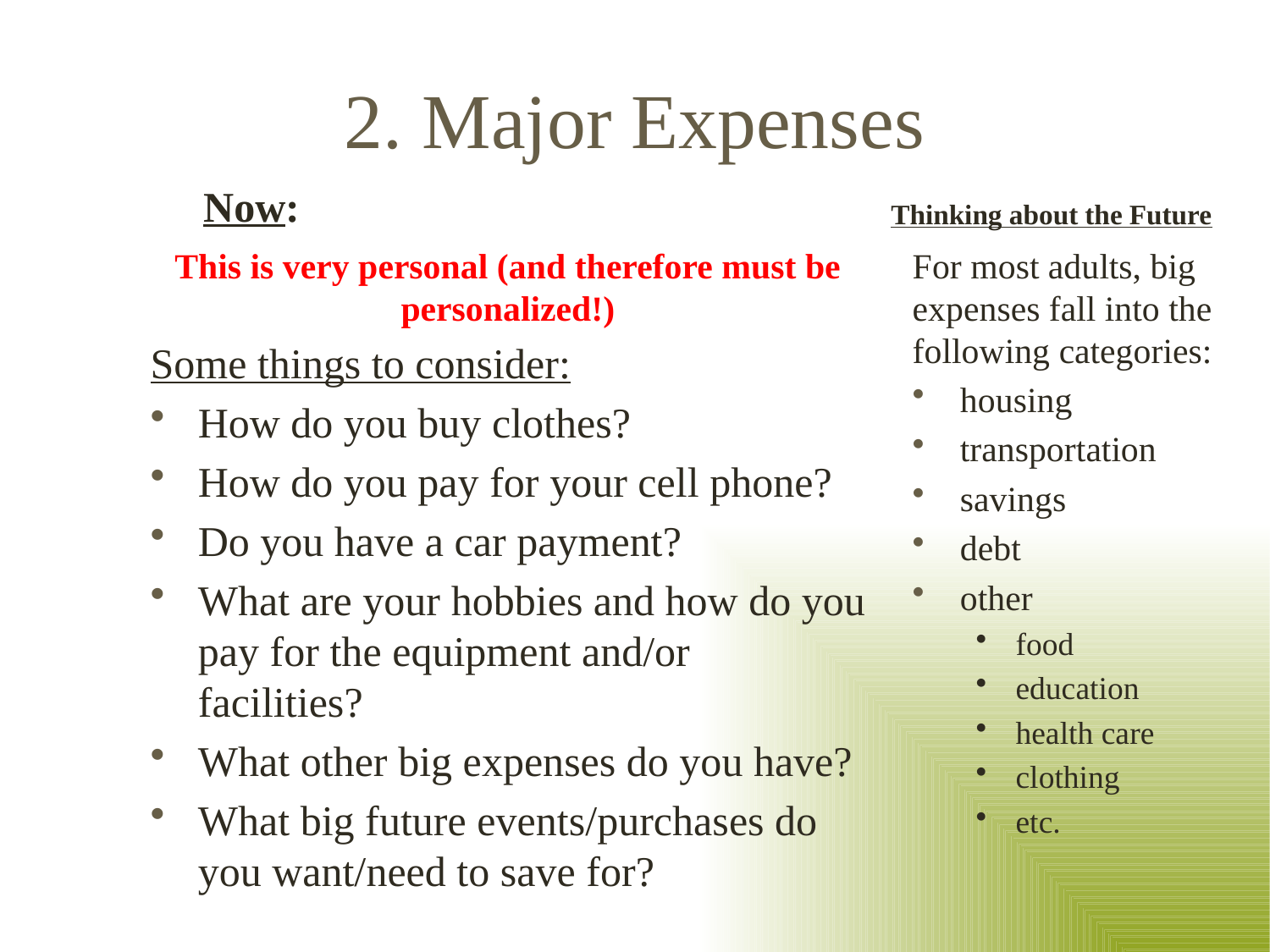

# 2. Major Expenses
Now:
Thinking about the Future
For most adults, big expenses fall into the following categories:
housing
transportation
savings
debt
other
food
education
health care
clothing
etc.
This is very personal (and therefore must be personalized!)
Some things to consider:
How do you buy clothes?
How do you pay for your cell phone?
Do you have a car payment?
What are your hobbies and how do you pay for the equipment and/or facilities?
What other big expenses do you have?
What big future events/purchases do you want/need to save for?